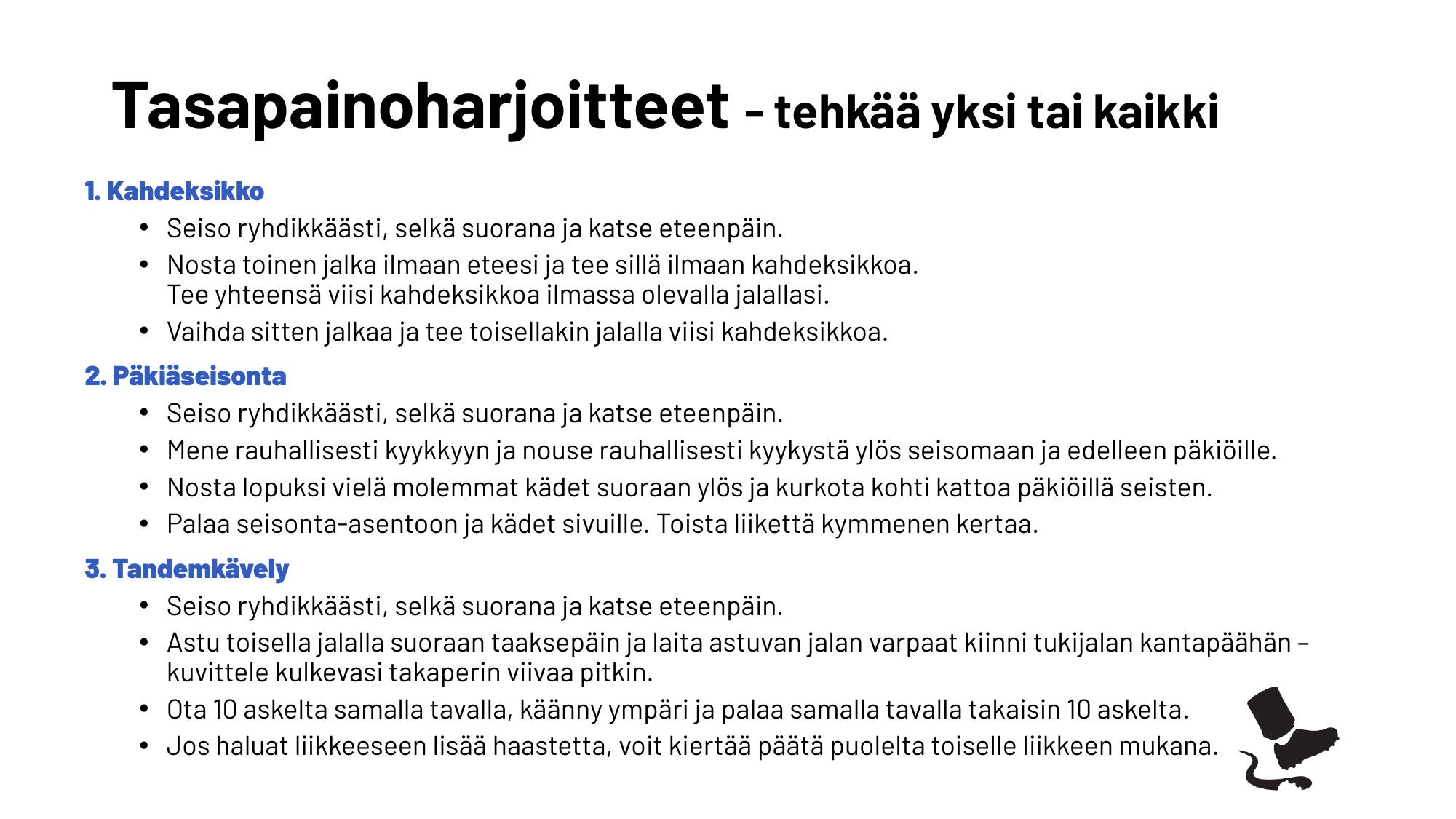

# Tasapainoharjoitteet - tehkää yksi tai kaikki
1. Kahdeksikko
Seiso ryhdikkäästi, selkä suorana ja katse eteenpäin.
Nosta toinen jalka ilmaan eteesi ja tee sillä ilmaan kahdeksikkoa.
Tee yhteensä viisi kahdeksikkoa ilmassa olevalla jalallasi.
Vaihda sitten jalkaa ja tee toisellakin jalalla viisi kahdeksikkoa.
2. Päkiäseisonta
Seiso ryhdikkäästi, selkä suorana ja katse eteenpäin.
Mene rauhallisesti kyykkyyn ja nouse rauhallisesti kyykystä ylös seisomaan ja edelleen päkiöille.
Nosta lopuksi vielä molemmat kädet suoraan ylös ja kurkota kohti kattoa päkiöillä seisten.
Palaa seisonta-asentoon ja kädet sivuille. Toista liikettä kymmenen kertaa.
3. Tandemkävely
Seiso ryhdikkäästi, selkä suorana ja katse eteenpäin.
Astu toisella jalalla suoraan taaksepäin ja laita astuvan jalan varpaat kiinni tukijalan kantapäähän – kuvittele kulkevasi takaperin viivaa pitkin.
Ota 10 askelta samalla tavalla, käänny ympäri ja palaa samalla tavalla takaisin 10 askelta.
Jos haluat liikkeeseen lisää haastetta, voit kiertää päätä puolelta toiselle liikkeen mukana.